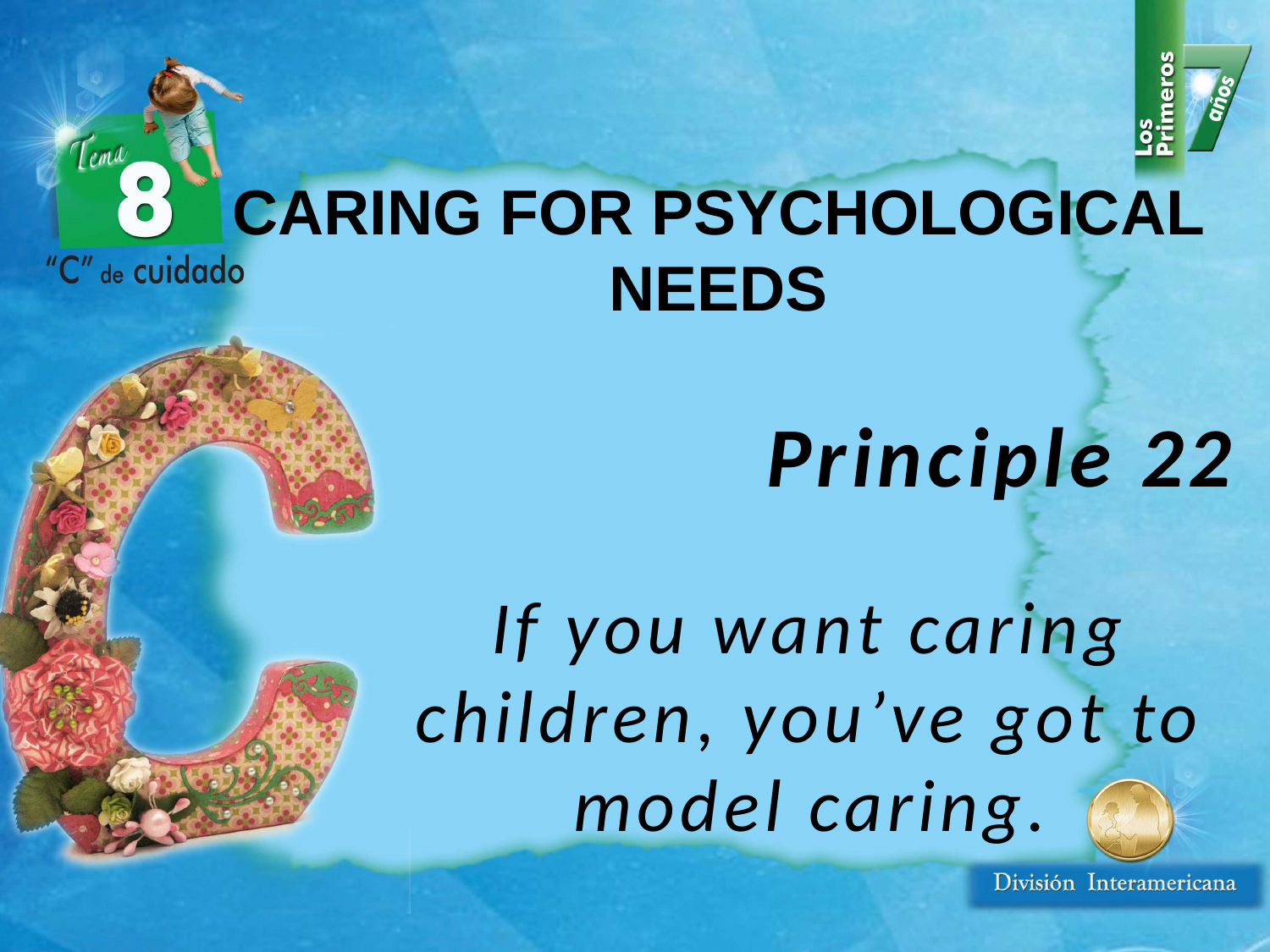

# CARING FOR PSYCHOLOGICAL NEEDS
Principle 22

If you want caring children, you’ve got to model caring.